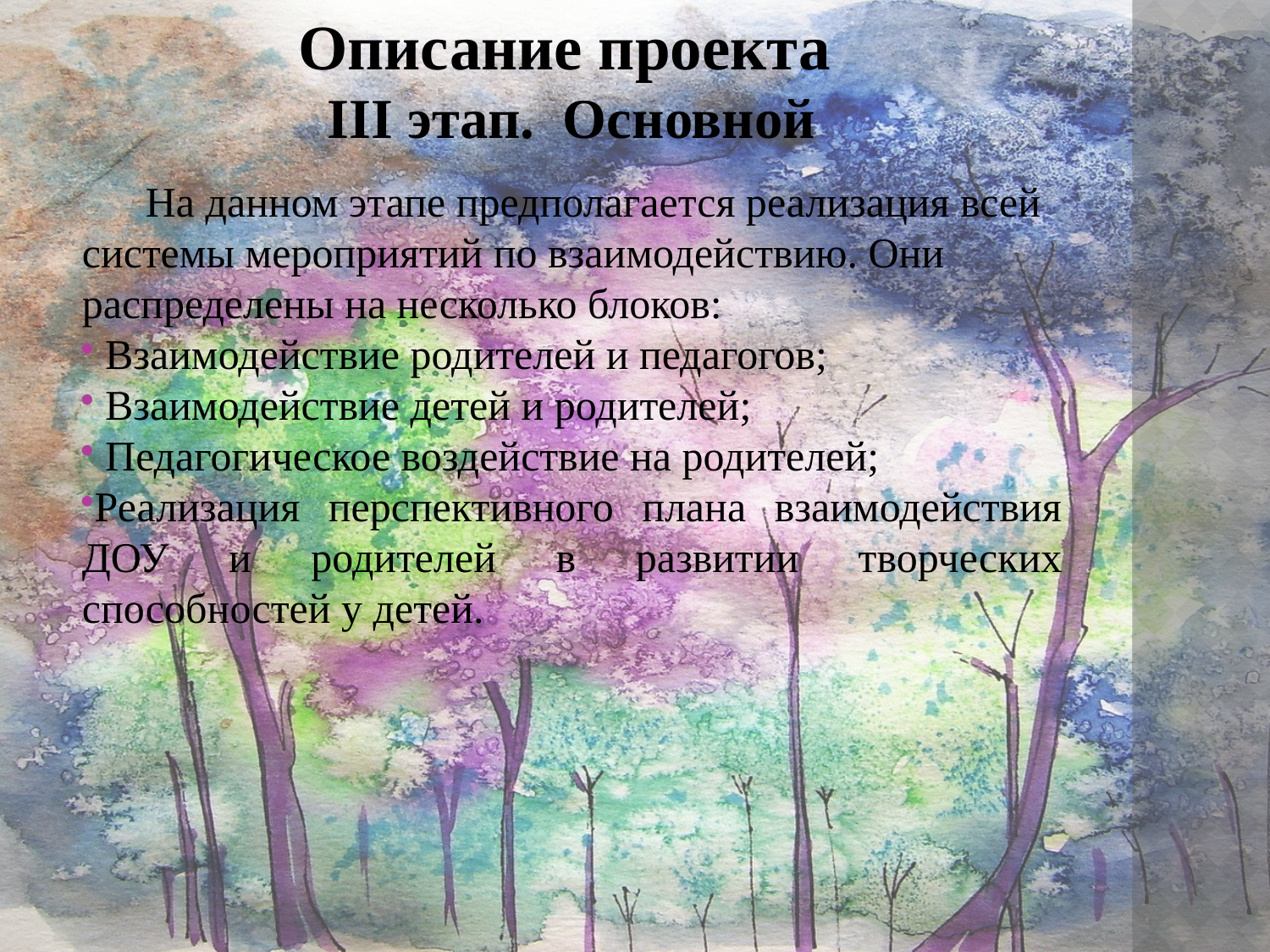

Описание проекта
 III этап.  Основной

      На данном этапе предполагается реализация всей системы мероприятий по взаимодействию. Они распределены на несколько блоков:
 Взаимодействие родителей и педагогов;
 Взаимодействие детей и родителей;
 Педагогическое воздействие на родителей;
Реализация перспективного плана взаимодействия ДОУ и родителей в развитии творческих способностей у детей.